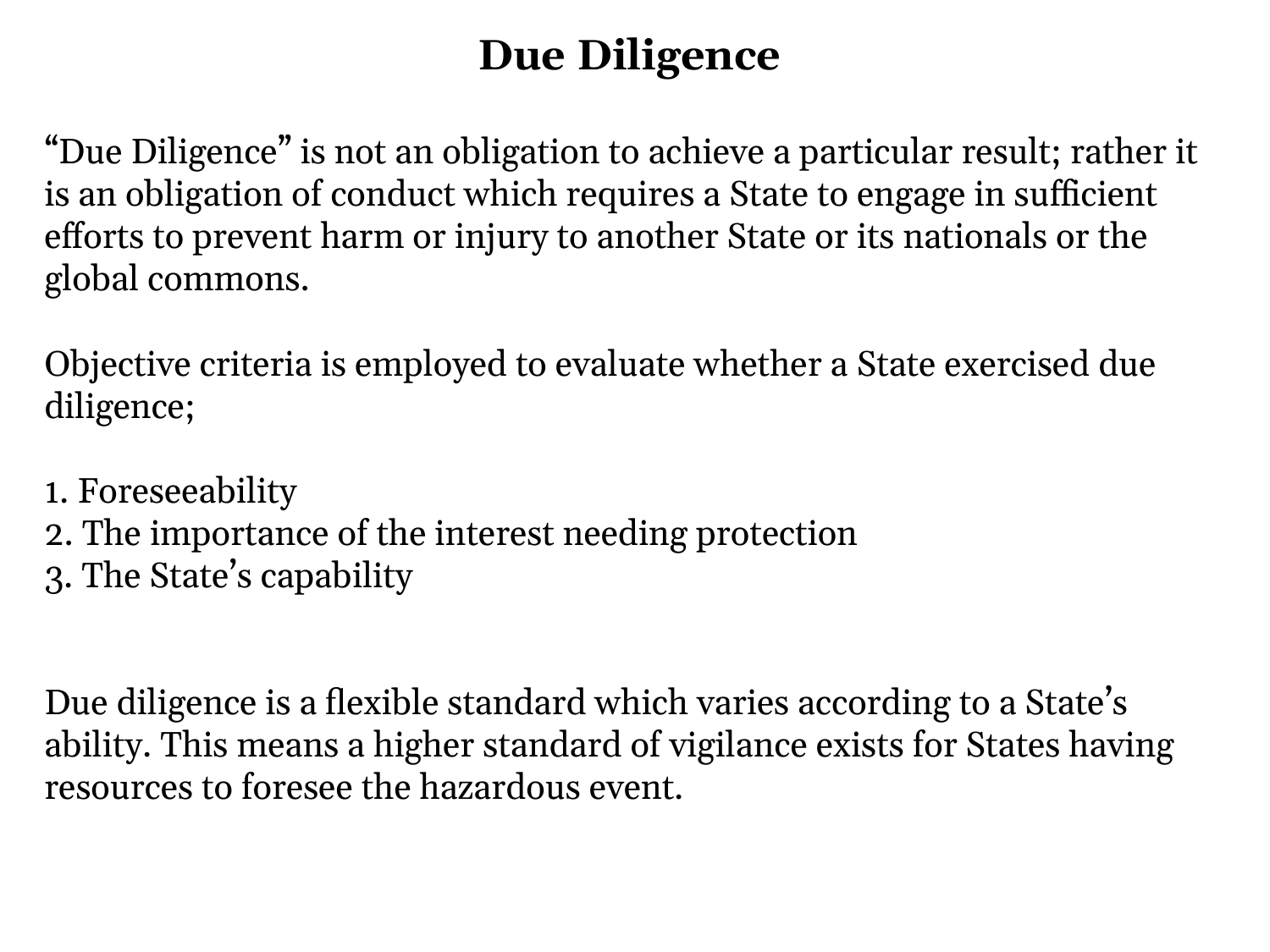

Due Diligence

“Due Diligence” is not an obligation to achieve a particular result; rather it is an obligation of conduct which requires a State to engage in sufficient efforts to prevent harm or injury to another State or its nationals or the global commons.

Objective criteria is employed to evaluate whether a State exercised due diligence;

1. Foreseeability
2. The importance of the interest needing protection
3. The State’s capability

Due diligence is a flexible standard which varies according to a State’s ability. This means a higher standard of vigilance exists for States having resources to foresee the hazardous event.